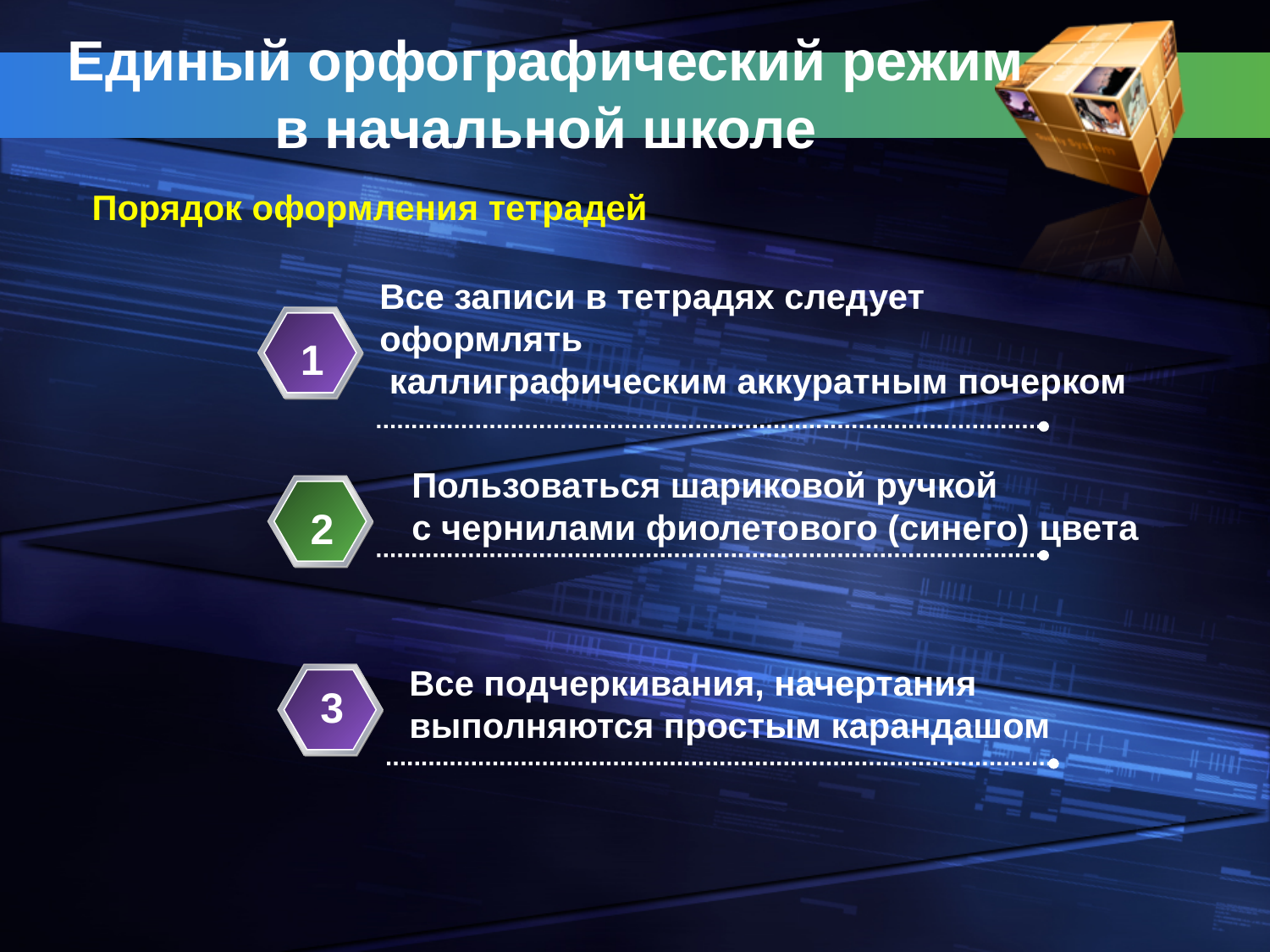

# Единый орфографический режим в начальной школе
Порядок оформления тетрадей
Все записи в тетрадях следует оформлять
 каллиграфическим аккуратным почерком

1

Пользоваться шариковой ручкой
с чернилами фиолетового (синего) цвета

2

Все подчеркивания, начертания
выполняются простым карандашом

3